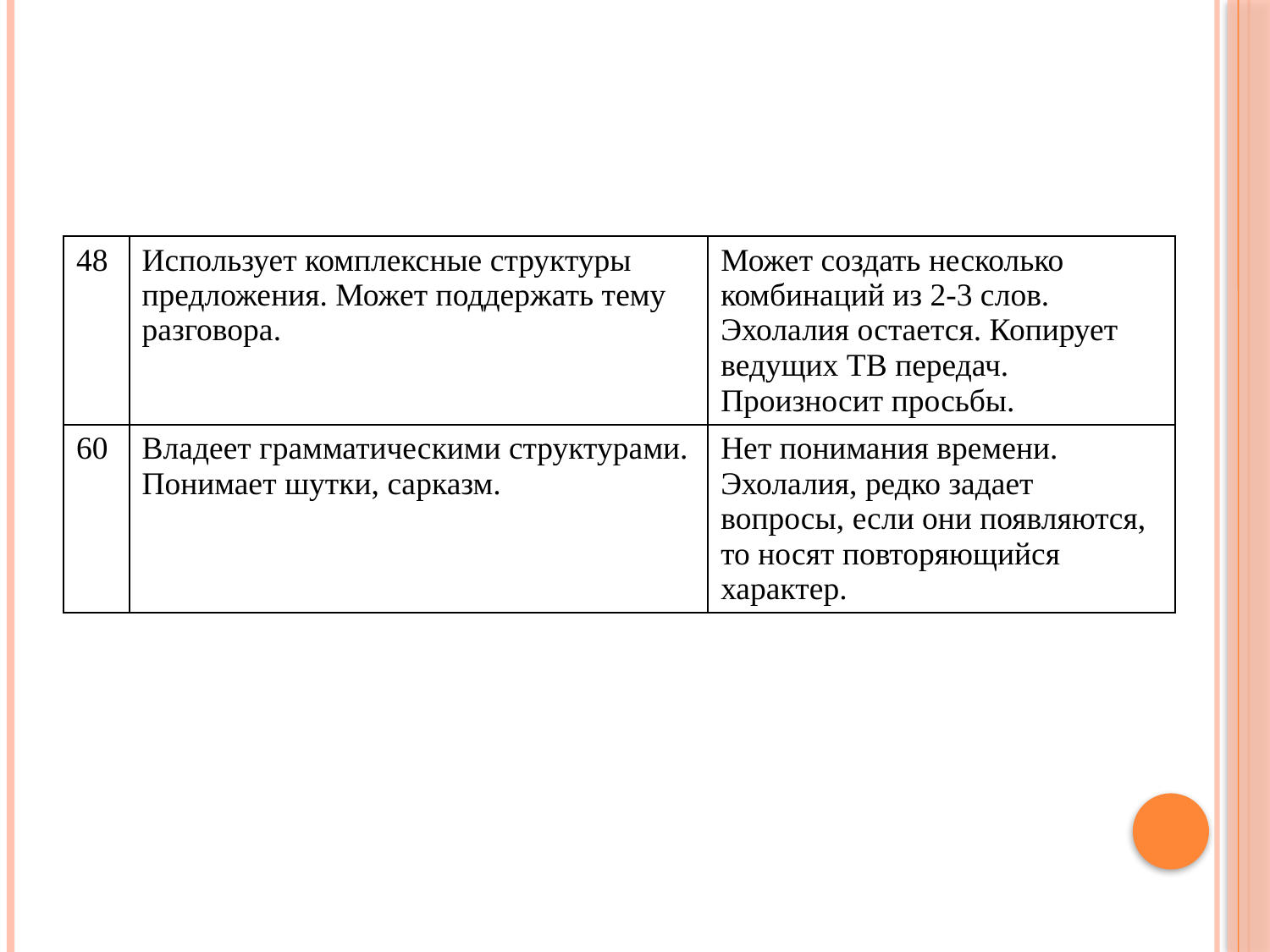

#
| 48 | Использует комплексные структуры предложения. Может поддержать тему разговора. | Может создать несколько комбинаций из 2-3 слов. Эхолалия остается. Копирует ведущих ТВ передач. Произносит просьбы. |
| --- | --- | --- |
| 60 | Владеет грамматическими структурами. Понимает шутки, сарказм. | Нет понимания времени. Эхолалия, редко задает вопросы, если они появляются, то носят повторяющийся характер. |